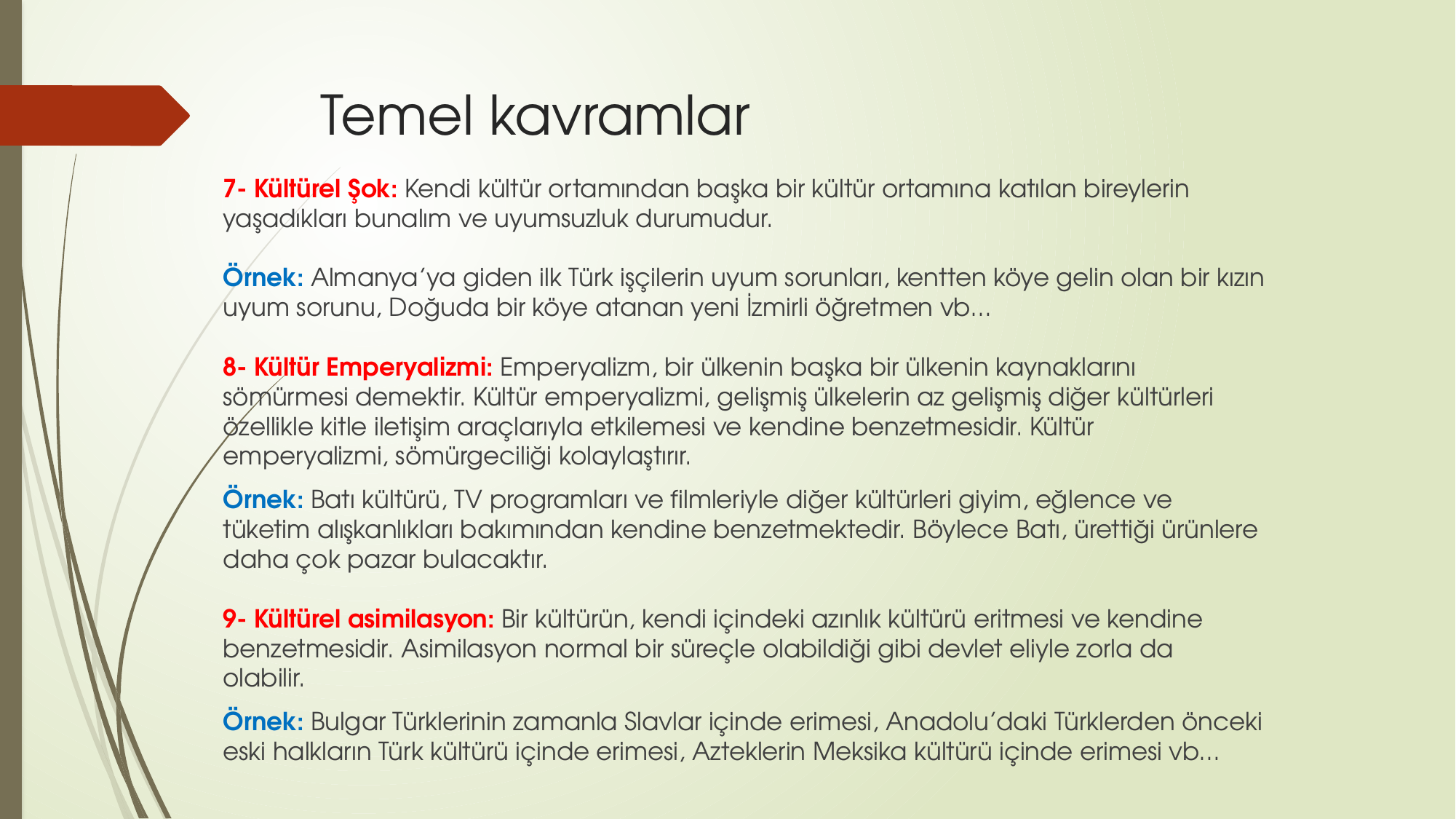

# Temel kavramlar
7- Kültürel Şok: Kendi kültür ortamından başka bir kültür ortamına katılan bireylerin yaşadıkları bunalım ve uyumsuzluk durumudur. 
Örnek: Almanya’ya giden ilk Türk işçilerin uyum sorunları, kentten köye gelin olan bir kızın uyum sorunu, Doğuda bir köye atanan yeni İzmirli öğretmen vb… 
8- Kültür Emperyalizmi: Emperyalizm, bir ülkenin başka bir ülkenin kaynaklarını sömürmesi demektir. Kültür emperyalizmi, gelişmiş ülkelerin az gelişmiş diğer kültürleri özellikle kitle iletişim araçlarıyla etkilemesi ve kendine benzetmesidir. Kültür emperyalizmi, sömürgeciliği kolaylaştırır.
Örnek: Batı kültürü, TV programları ve filmleriyle diğer kültürleri giyim, eğlence ve tüketim alışkanlıkları bakımından kendine benzetmektedir. Böylece Batı, ürettiği ürünlere daha çok pazar bulacaktır. 
9- Kültürel asimilasyon: Bir kültürün, kendi içindeki azınlık kültürü eritmesi ve kendine benzetmesidir. Asimilasyon normal bir süreçle olabildiği gibi devlet eliyle zorla da olabilir.
Örnek: Bulgar Türklerinin zamanla Slavlar içinde erimesi, Anadolu’daki Türklerden önceki eski halkların Türk kültürü içinde erimesi, Azteklerin Meksika kültürü içinde erimesi vb…